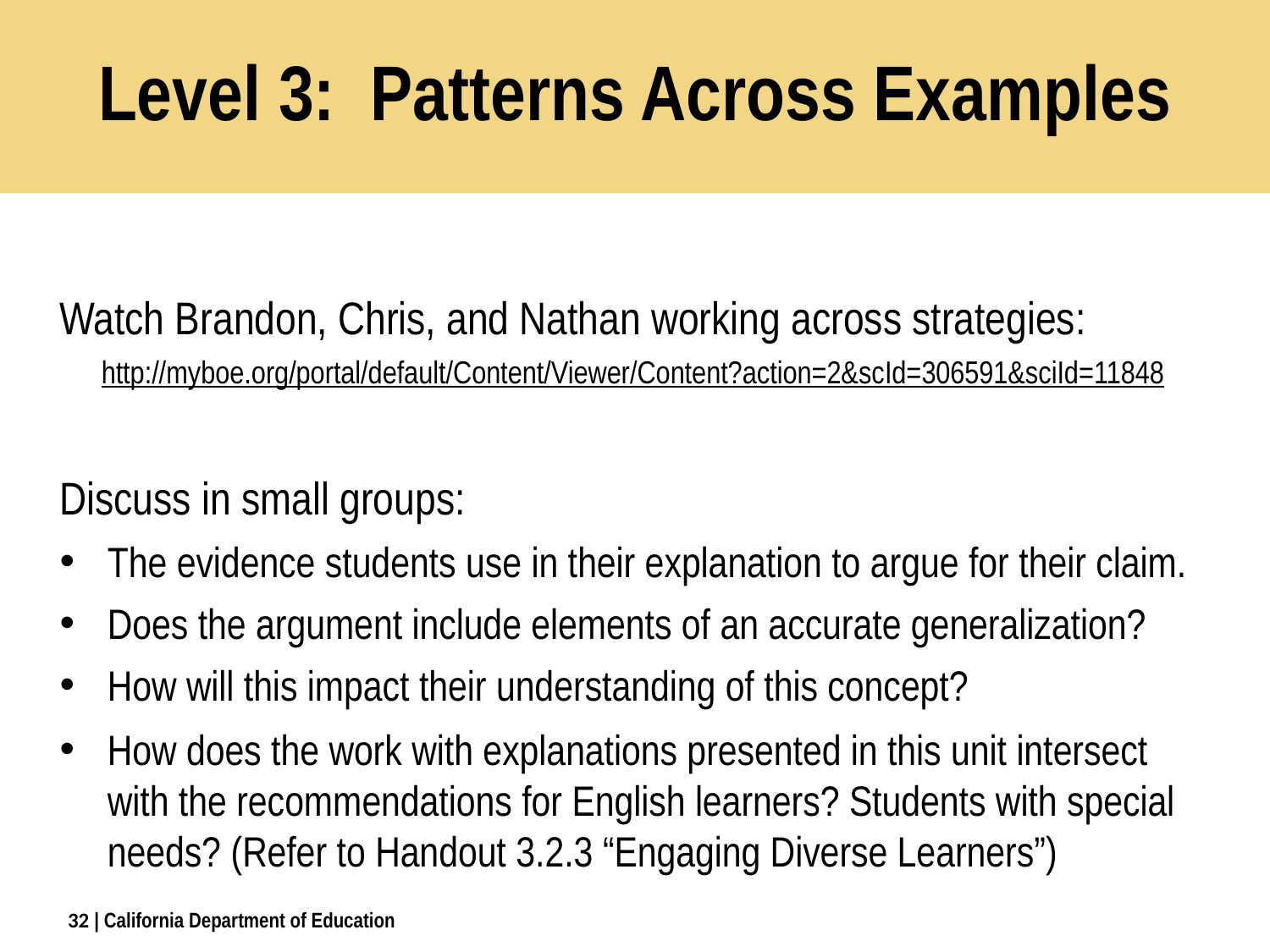

# Level 3:  Patterns Across Examples

Watch Brandon, Chris, and Nathan working across strategies:
http://myboe.org/portal/default/Content/Viewer/Content?action=2&scId=306591&sciId=11848

Discuss in small groups:
The evidence students use in their explanation to argue for their claim.
Does the argument include elements of an accurate generalization?
How will this impact their understanding of this concept?
How does the work with explanations presented in this unit intersect with the recommendations for English learners? Students with special needs? (Refer to Handout 3.2.3 “Engaging Diverse Learners”)

32
| California Department of Education